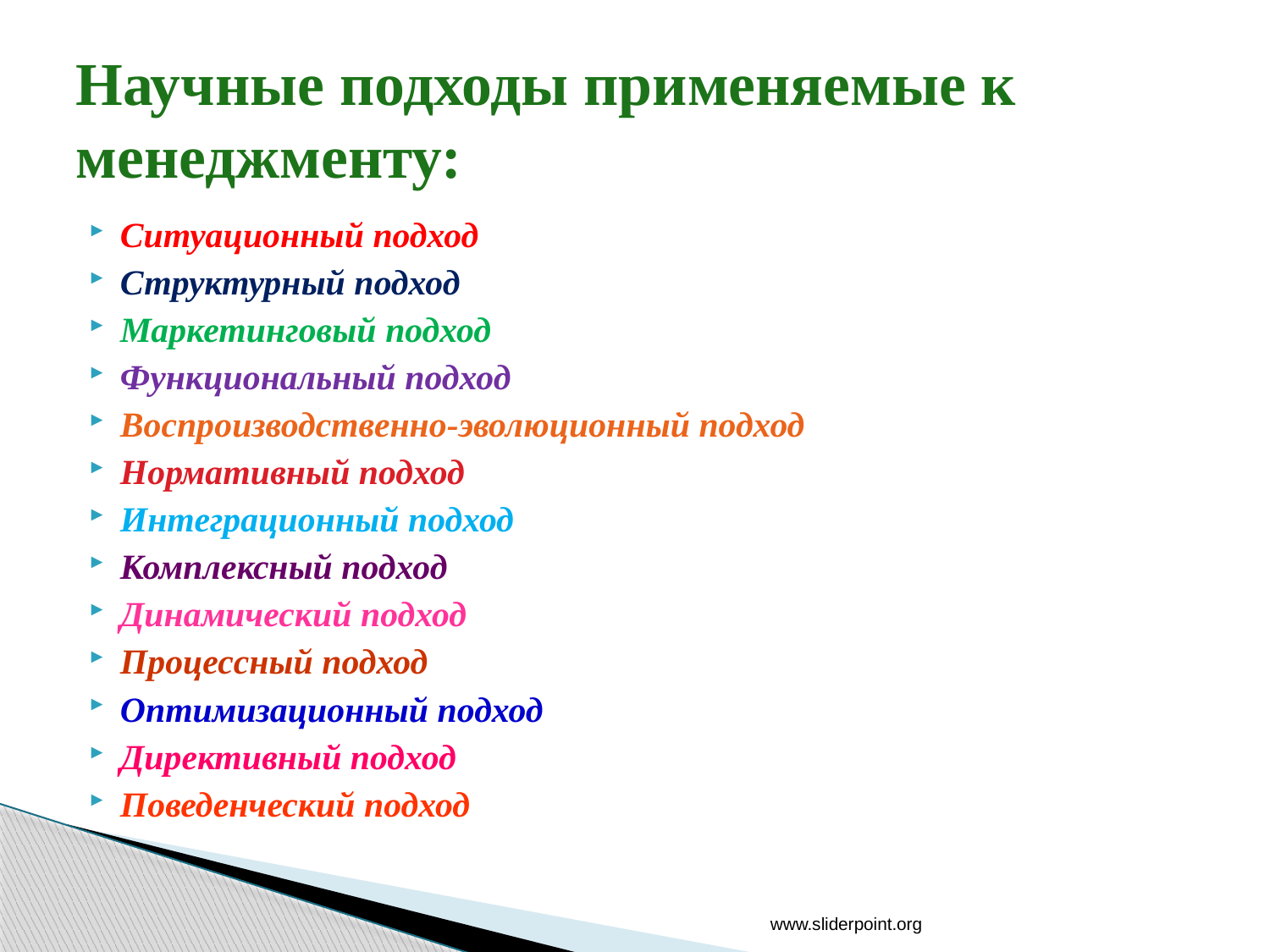

# Научные подходы применяемые к менеджменту:
Ситуационный подход
Структурный подход
Маркетинговый подход
Функциональный подход
Воспроизводственно-эволюционный подход
Нормативный подход
Интеграционный подход
Комплексный подход
Динамический подход
Процессный подход
Оптимизационный подход
Директивный подход
Поведенческий подход

www.sliderpoint.org